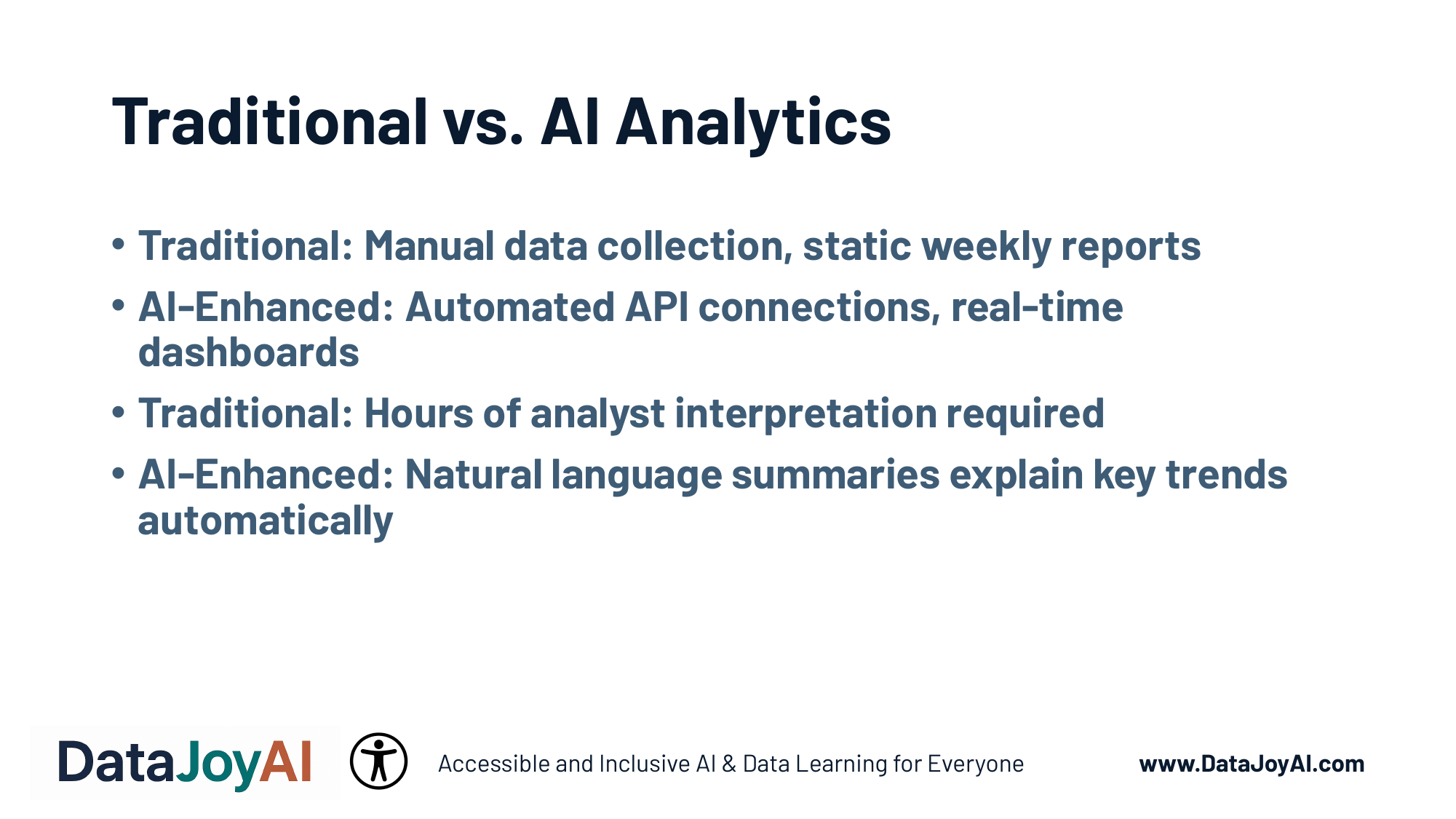

# Traditional vs. AI Analytics
Traditional: Manual data collection, static weekly reports
AI-Enhanced: Automated API connections, real-time dashboards
Traditional: Hours of analyst interpretation required
AI-Enhanced: Natural language summaries explain key trends automatically